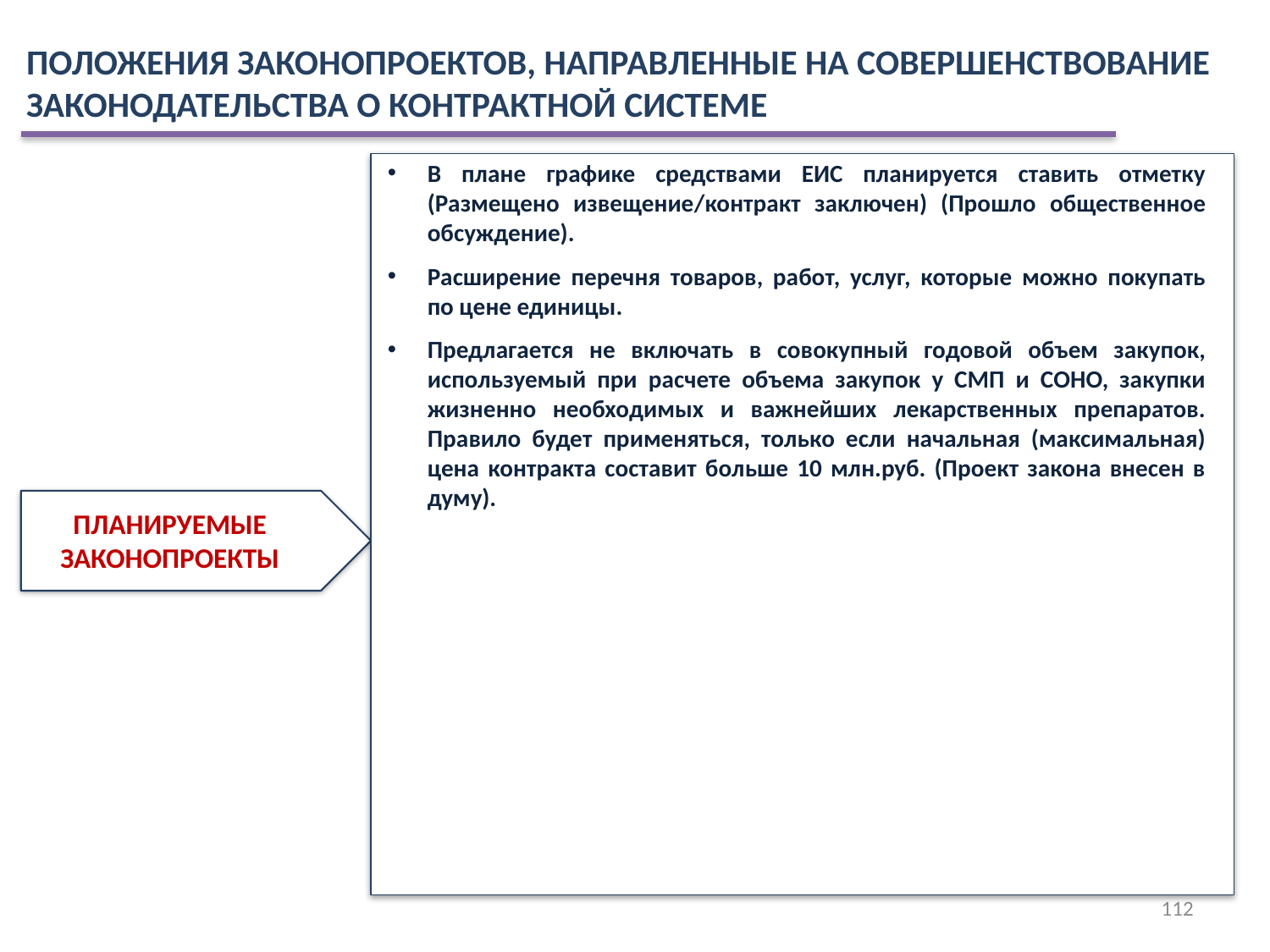

ПОЛОЖЕНИЯ ЗАКОНОПРОЕКТОВ, НАПРАВЛЕННЫЕ НА СОВЕРШЕНСТВОВАНИЕ ЗАКОНОДАТЕЛЬСТВА О КОНТРАКТНОЙ СИСТЕМЕ
В плане графике средствами ЕИС планируется ставить отметку (Размещено извещение/контракт заключен) (Прошло общественное обсуждение).
Расширение перечня товаров, работ, услуг, которые можно покупать по цене единицы.
Предлагается не включать в совокупный годовой объем закупок, используемый при расчете объема закупок у СМП и СОНО, закупки жизненно необходимых и важнейших лекарственных препаратов. Правило будет применяться, только если начальная (максимальная) цена контракта составит больше 10 млн.руб. (Проект закона внесен в думу).

ПЛАНИРУЕМЫЕ ЗАКОНОПРОЕКТЫ
112